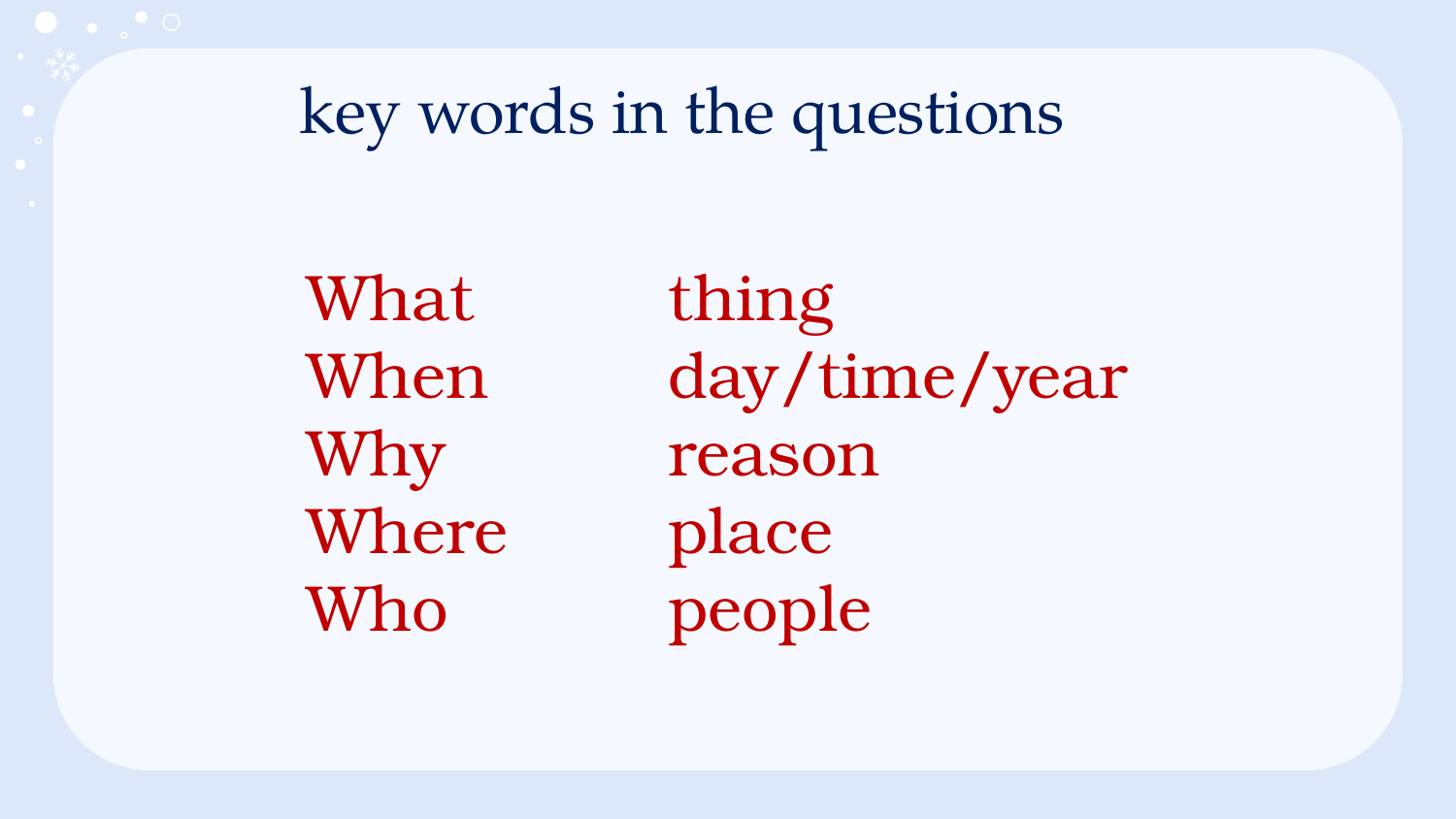

key words in the questions
What
When
Why
Where
Who

thing
day/time/year
reason
place
people